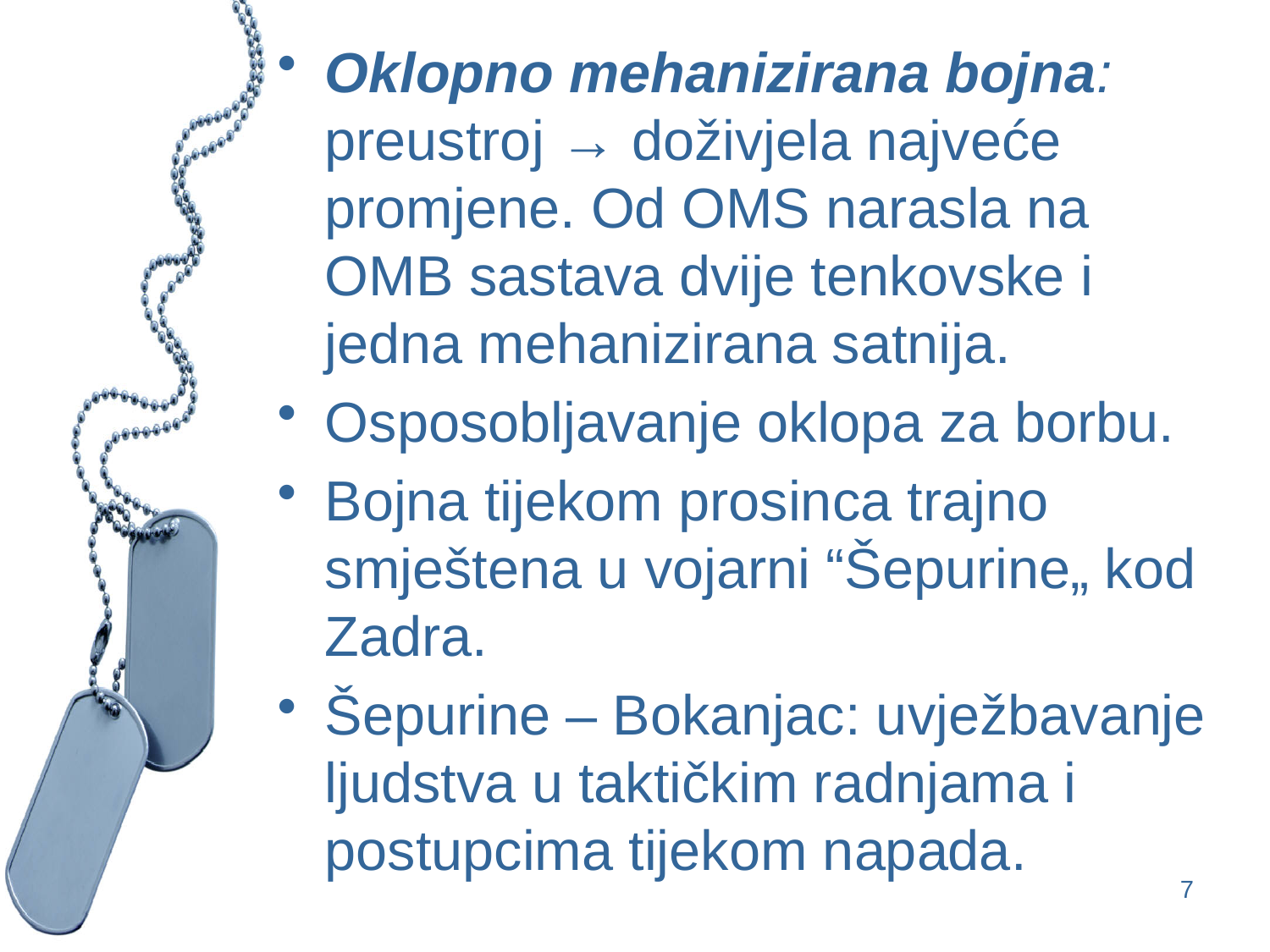

Oklopno mehanizirana bojna: preustroj → doživjela najveće promjene. Od OMS narasla na OMB sastava dvije tenkovske i jedna mehanizirana satnija.
Osposobljavanje oklopa za borbu.
Bojna tijekom prosinca trajno smještena u vojarni “Šepurine„ kod Zadra.
Šepurine – Bokanjac: uvježbavanje ljudstva u taktičkim radnjama i postupcima tijekom napada.
7